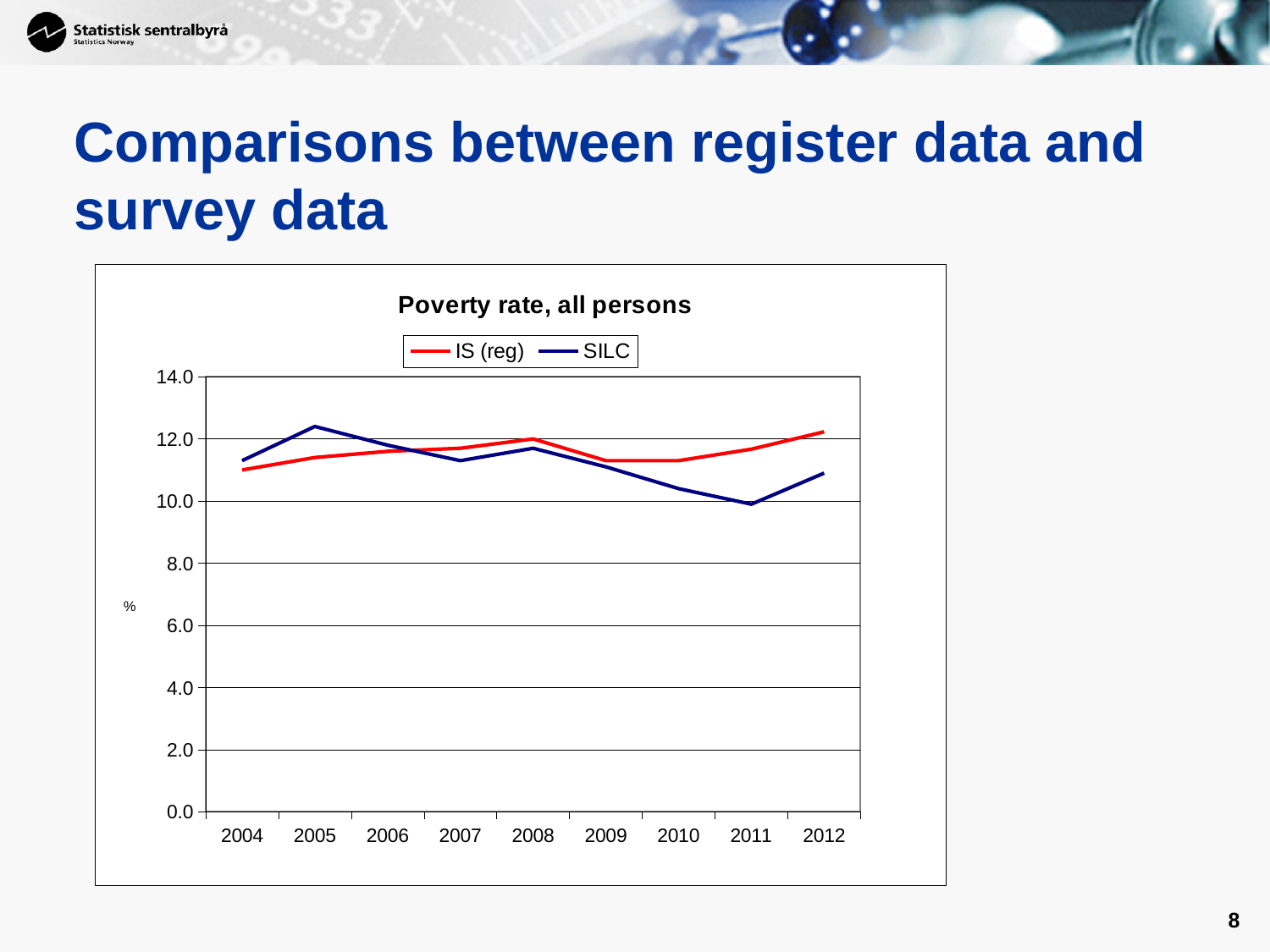

# Comparisons between register data and survey data

### Chart: Poverty rate, all persons

| Category | IS (reg) | SILC |
|---|---|---|
| 2004 | 11.0 | 11.3 |
| 2005 | 11.4 | 12.4 |
| 2006 | 11.6 | 11.8 |
| 2007 | 11.7 | 11.3 |
| 2008 | 12.0 | 11.7 |
| 2009 | 11.3 | 11.1 |
| 2010 | 11.3 | 10.4 |
| 2011 | 11.67 | 9.9 |
| 2012 | 12.23 | 10.9 |
8